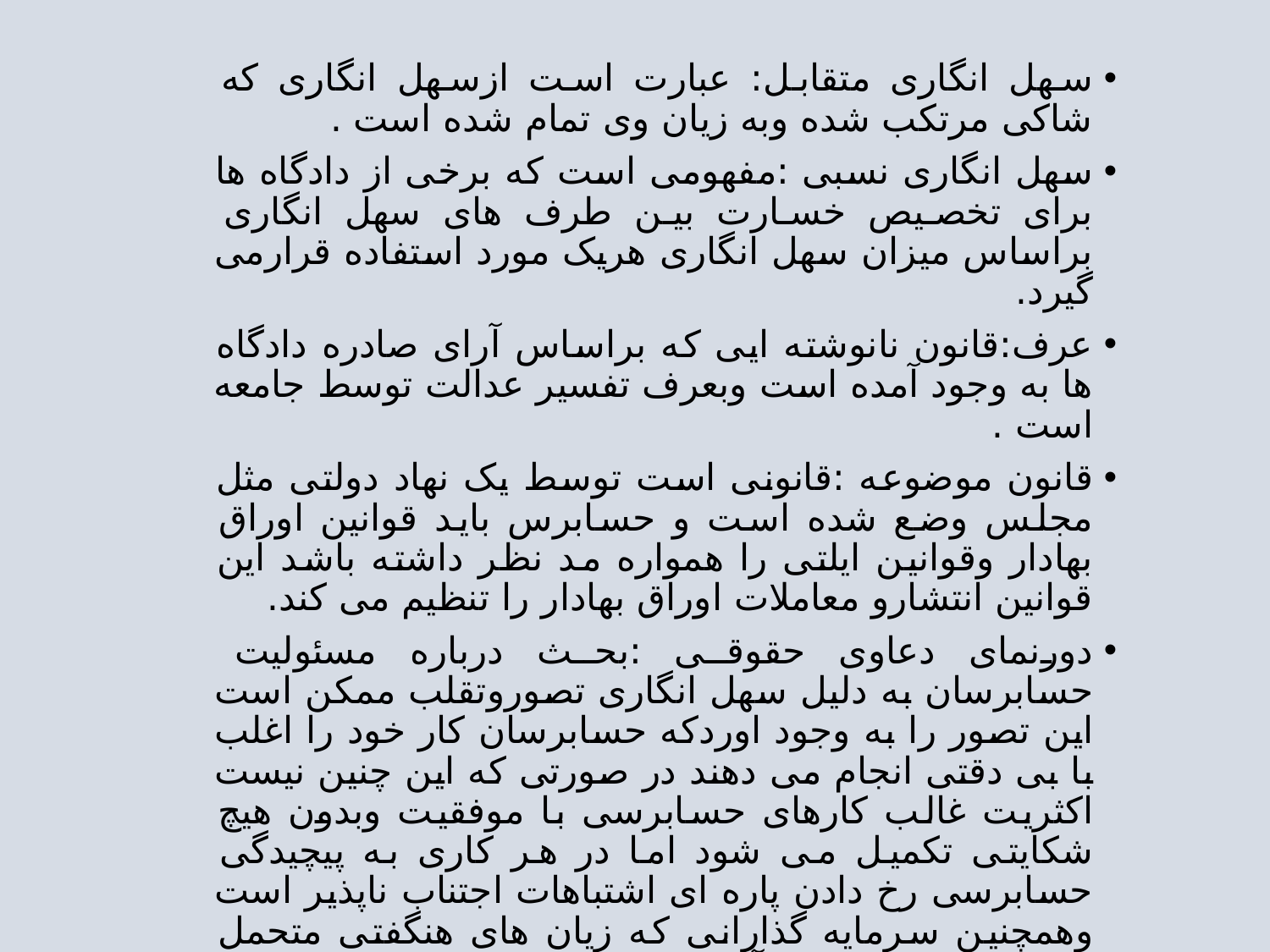

سهل انگاری متقابل: عبارت است ازسهل انگاری که شاکی مرتکب شده وبه زیان وی تمام شده است .
سهل انگاری نسبی :مفهومی است که برخی از دادگاه ها برای تخصیص خسارت بین طرف های سهل انگاری براساس میزان سهل انگاری هریک مورد استفاده قرارمی گیرد.
عرف:قانون نانوشته ایی که براساس آرای صادره دادگاه ها به وجود آمده است وبعرف تفسیر عدالت توسط جامعه است .
قانون موضوعه :قانونی است توسط یک نهاد دولتی مثل مجلس وضع شده است و حسابرس باید قوانین اوراق بهادار وقوانین ایلتی را همواره مد نظر داشته باشد این قوانین انتشارو معاملات اوراق بهادار را تنظیم می کند.
دورنمای دعاوی حقوقی :بحث درباره مسئولیت حسابرسان به دلیل سهل انگاری تصوروتقلب ممکن است این تصور را به وجود اوردکه حسابرسان کار خود را اغلب با بی دقتی انجام می دهند در صورتی که این چنین نیست اکثریت غالب کارهای حسابرسی با موفقیت وبدون هیچ شکایتی تکمیل می شود اما در هر کاری به پیچیدگی حسابرسی رخ دادن پاره ای اشتباهات اجتناب ناپذیر است وهمچنین سرمایه گذارانی که زیان های هنگفتی متحمل می شوند نیز درصددآنند که خسارت داده را به هرشکل ممکن جبران کنند هرموسسه حسابرسی هر چه قدرهم در کارخود دقت داشته باشد بازهم ممکن است گهگاهی خود را درجایگاه متهمین دادگاه ببینند.